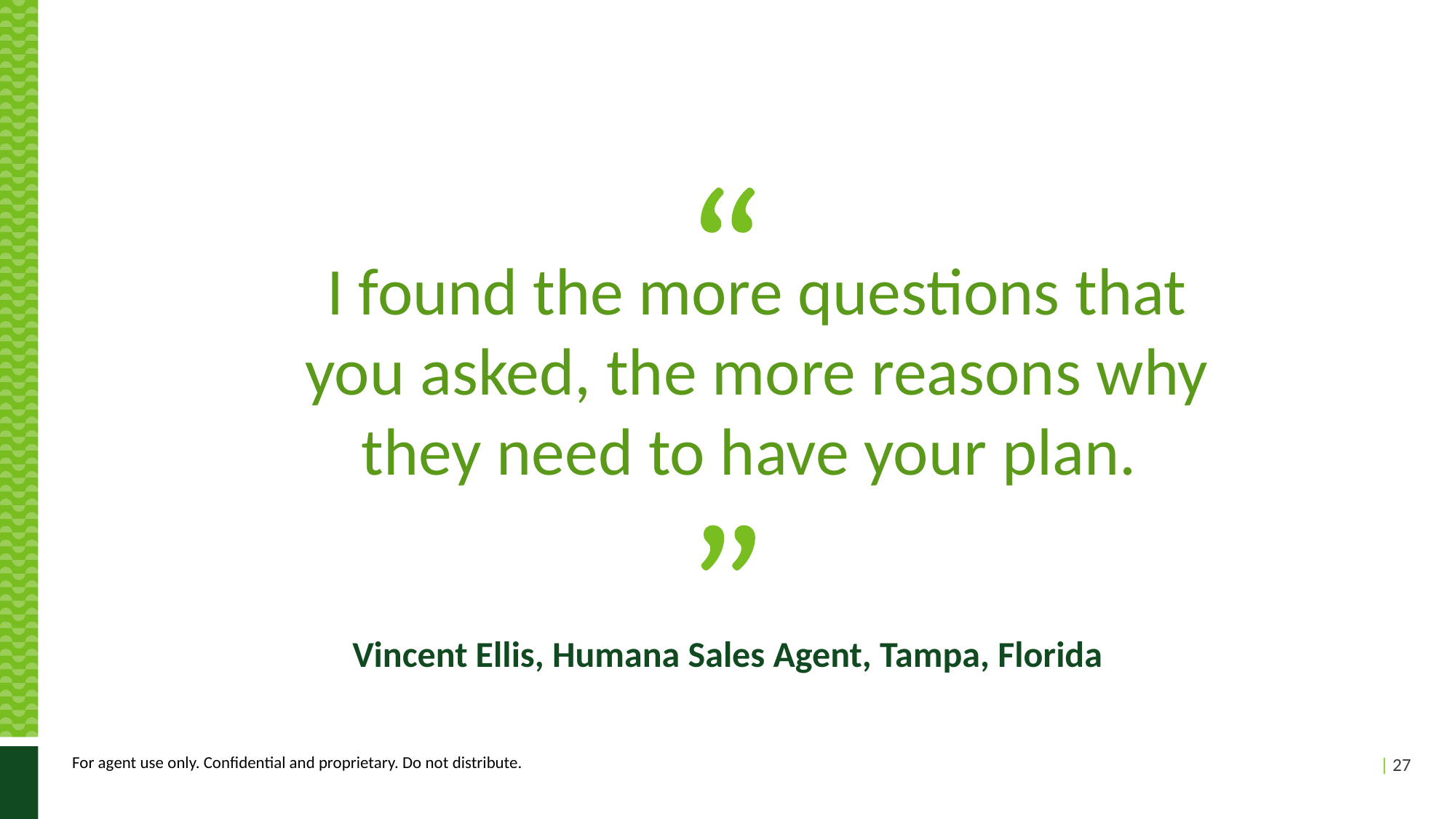

I found the more questions that you asked, the more reasons why they need to have your plan.

Vincent Ellis, Humana Sales Agent, Tampa, Florida
For agent use only. Confidential and proprietary. Do not distribute.
| 27